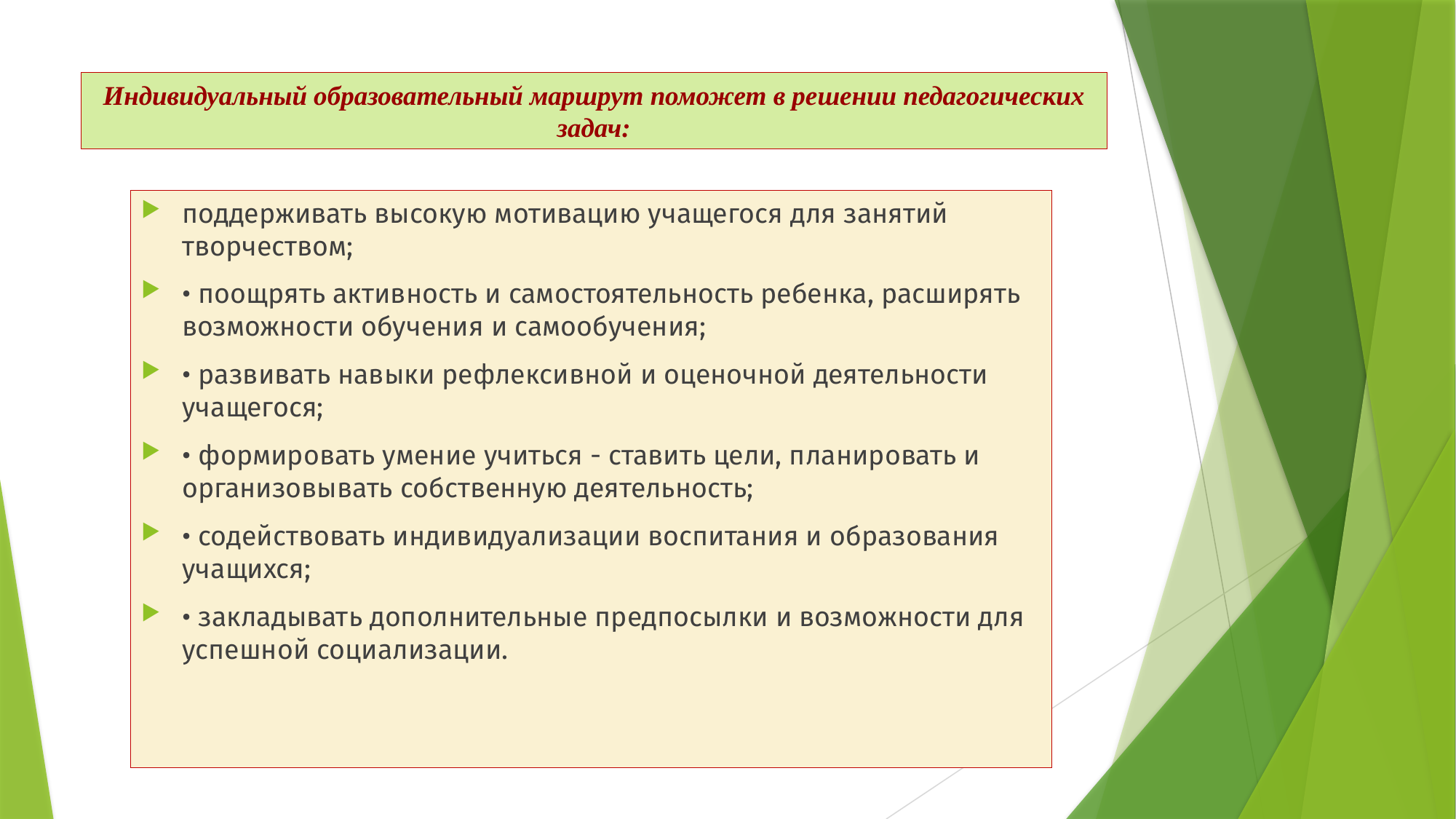

# Индивидуальный образовательный маршрут поможет в решении педагогических задач:
поддерживать высокую мотивацию учащегося для занятий творчеством;
• поощрять активность и самостоятельность ребенка, расширять возможности обучения и самообучения;
• развивать навыки рефлексивной и оценочной деятельности учащегося;
• формировать умение учиться - ставить цели, планировать и организовывать собственную деятельность;
• содействовать индивидуализации воспитания и образования учащихся;
• закладывать дополнительные предпосылки и возможности для успешной социализации.